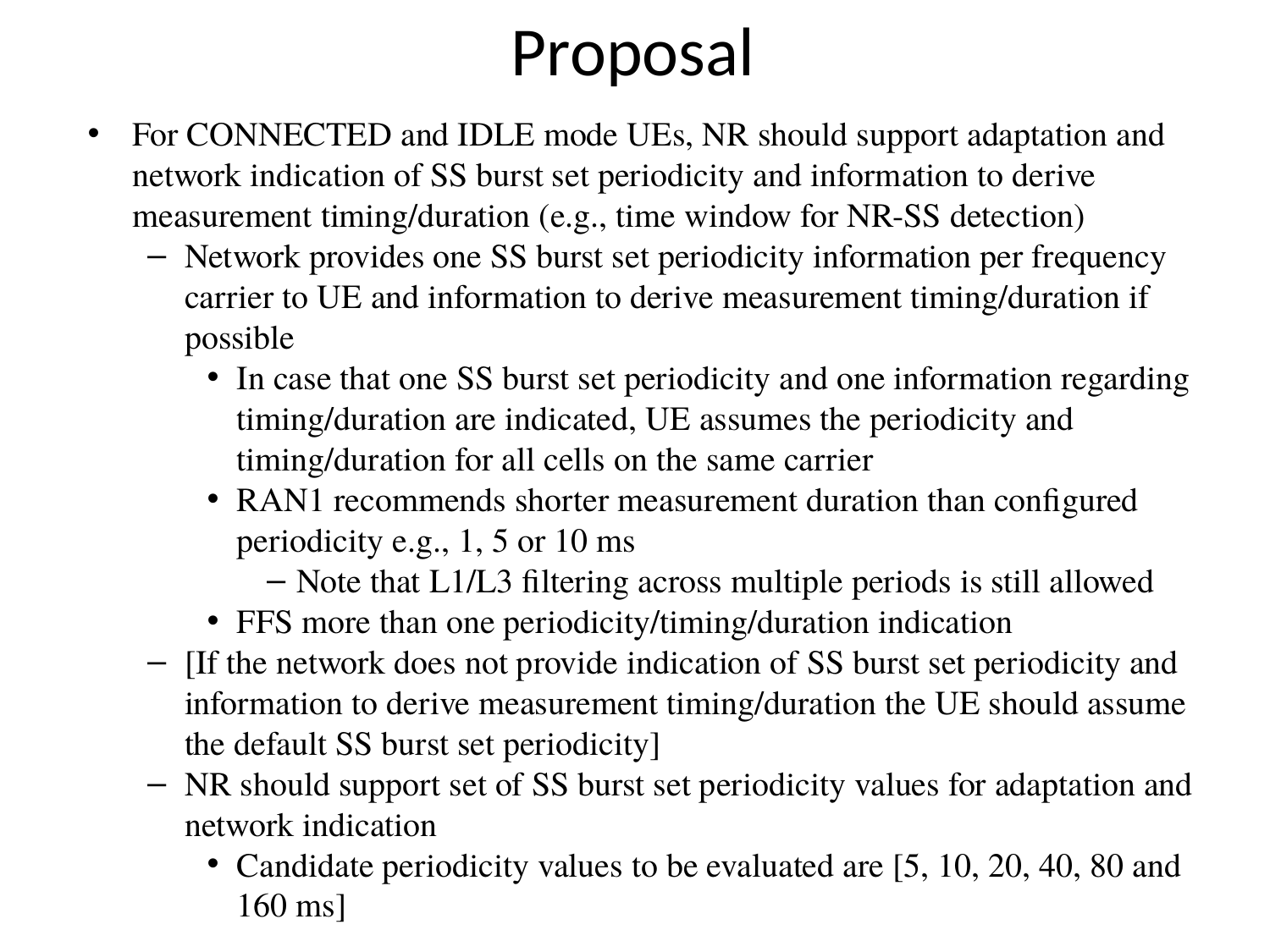

# Proposal
For CONNECTED and IDLE mode UEs, NR should support adaptation and network indication of SS burst set periodicity and information to derive measurement timing/duration (e.g., time window for NR-SS detection)
Network provides one SS burst set periodicity information per frequency carrier to UE and information to derive measurement timing/duration if possible
In case that one SS burst set periodicity and one information regarding timing/duration are indicated, UE assumes the periodicity and timing/duration for all cells on the same carrier
RAN1 recommends shorter measurement duration than configured periodicity e.g., 1, 5 or 10 ms
Note that L1/L3 filtering across multiple periods is still allowed
FFS more than one periodicity/timing/duration indication
[If the network does not provide indication of SS burst set periodicity and information to derive measurement timing/duration the UE should assume the default SS burst set periodicity]
NR should support set of SS burst set periodicity values for adaptation and network indication
Candidate periodicity values to be evaluated are [5, 10, 20, 40, 80 and 160 ms]